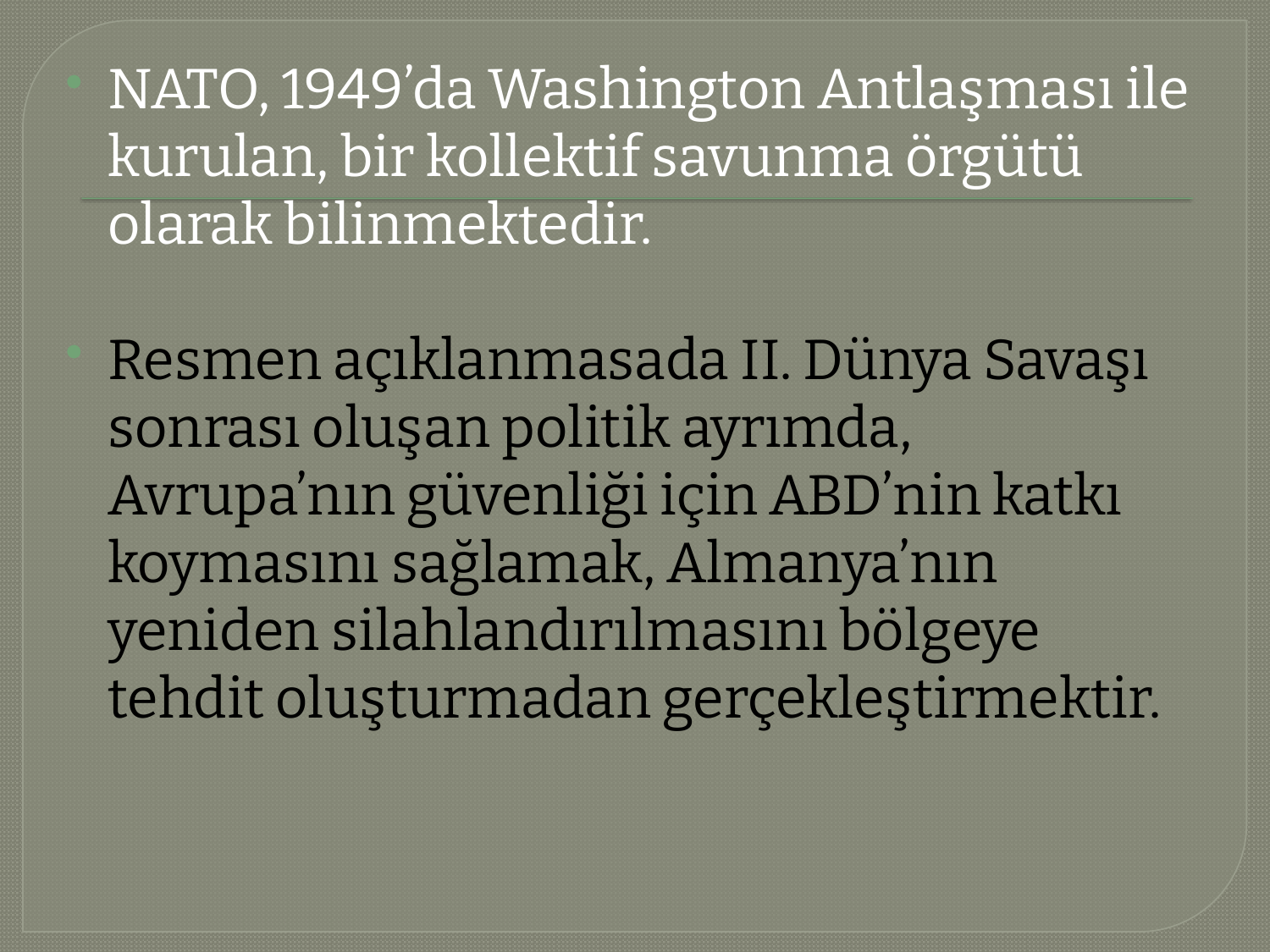

#
NATO, 1949’da Washington Antlaşması ile kurulan, bir kollektif savunma örgütü olarak bilinmektedir.

Resmen açıklanmasada II. Dünya Savaşı sonrası oluşan politik ayrımda, Avrupa’nın güvenliği için ABD’nin katkı koymasını sağlamak, Almanya’nın yeniden silahlandırılmasını bölgeye tehdit oluşturmadan gerçekleştirmektir.